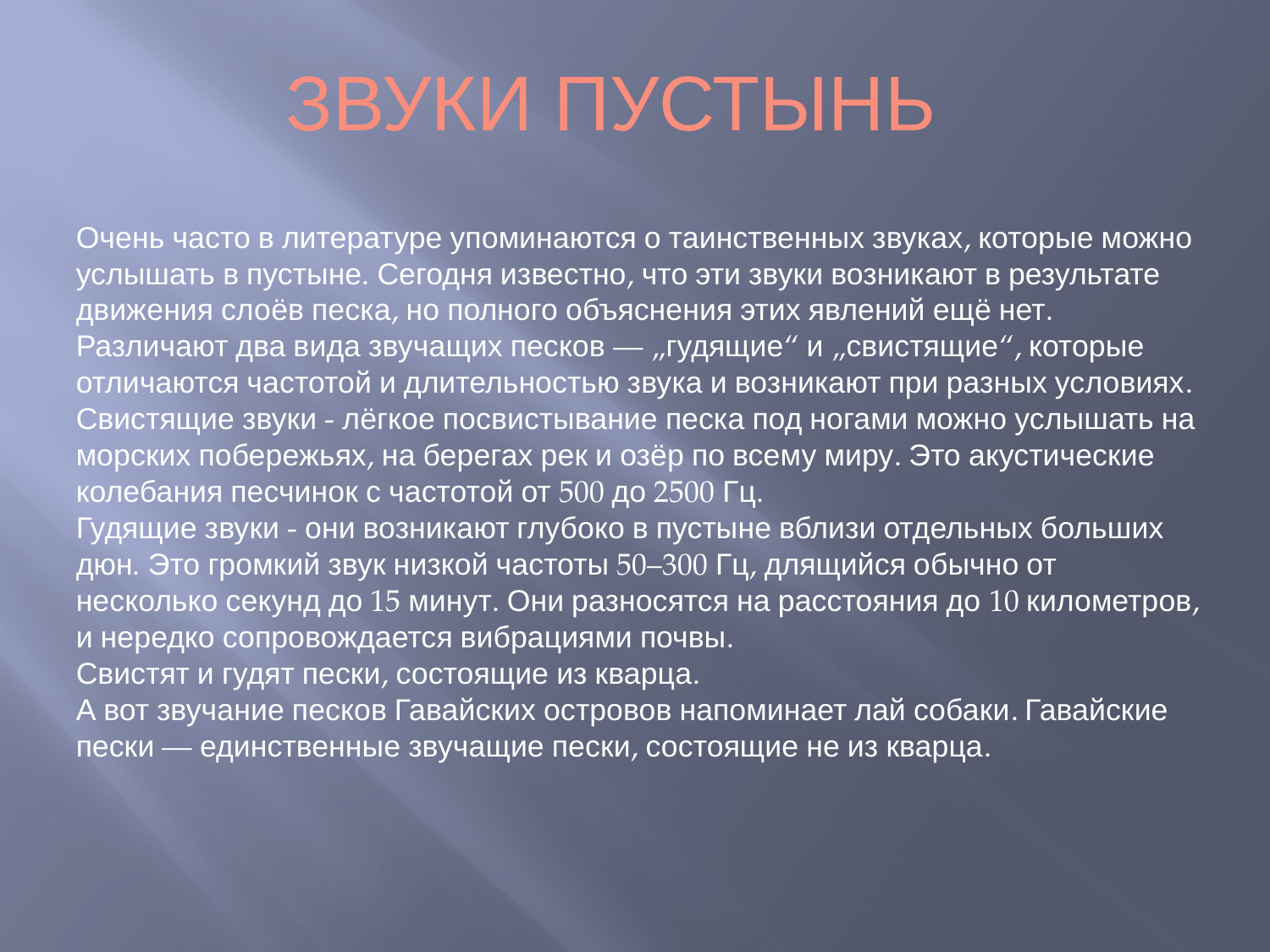

# ЗВУКИ ПУСТЫНЬ
Очень часто в литературе упоминаются о таинственных звуках, которые можно услышать в пустыне. Сегодня известно, что эти звуки возникают в результате движения слоёв песка, но полного объяснения этих явлений ещё нет.
Различают два вида звучащих песков — „гудящие“ и „свистящие“, которые отличаются частотой и длительностью звука и возникают при разных условиях.
Свистящие звуки - лёгкое посвистывание песка под ногами можно услышать на морских побережьях, на берегах рек и озёр по всему миру. Это акустические колебания песчинок с частотой от 500 до 2500 Гц.
Гудящие звуки - они возникают глубоко в пустыне вблизи отдельных больших дюн. Это громкий звук низкой частоты 50–300 Гц, длящийся обычно от несколько секунд до 15 минут. Они разносятся на расстояния до 10 километров, и нередко сопровождается вибрациями почвы.
Свистят и гудят пески, состоящие из кварца.
А вот звучание песков Гавайских островов напоминает лай собаки. Гавайские пески — единственные звучащие пески, состоящие не из кварца.